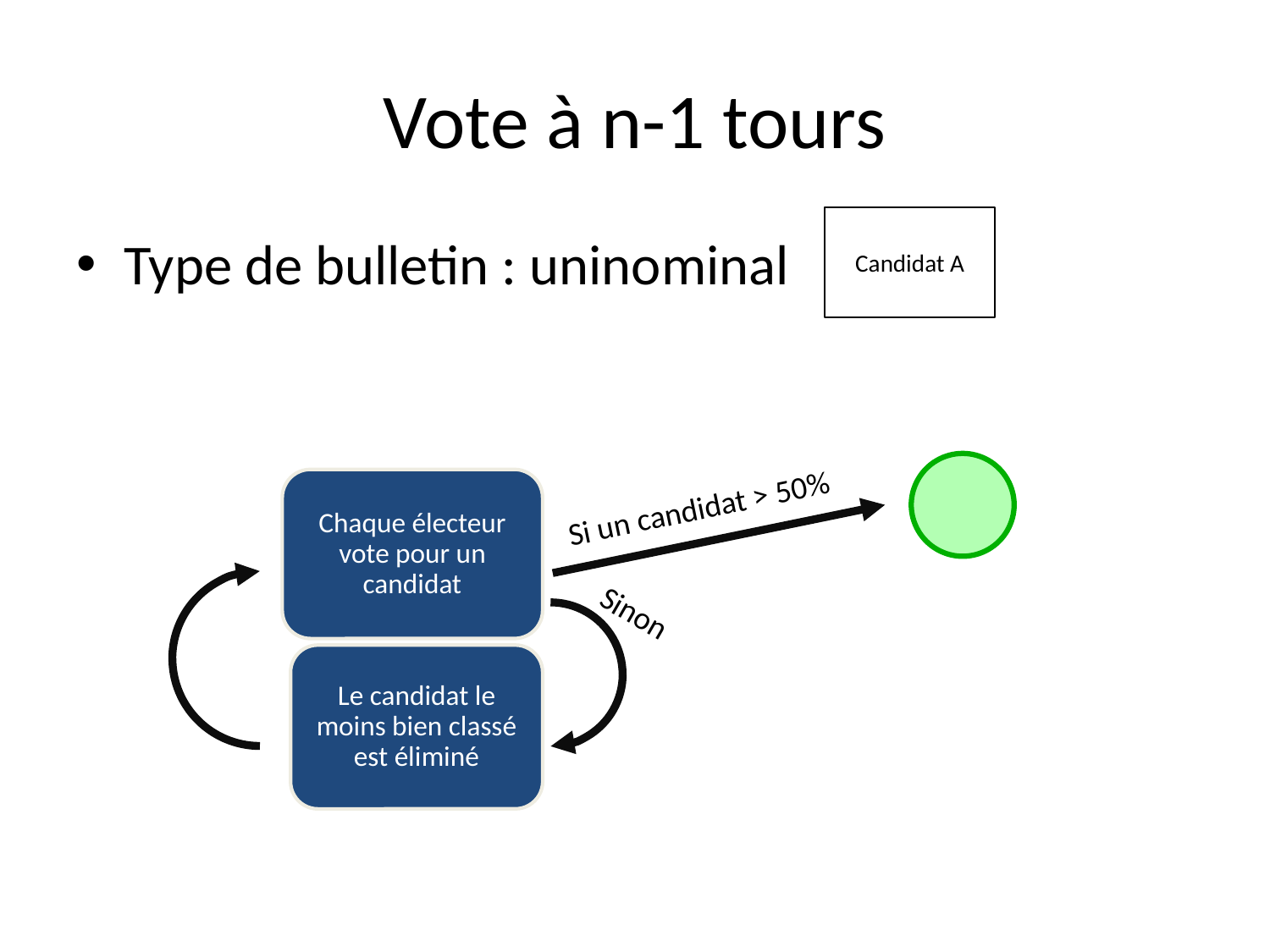

# Vote à n-1 tours
Candidat A
Type de bulletin : uninominal

Chaque électeur vote pour un candidat
Si un candidat > 50%

Sinon

Le candidat le moins bien classé est éliminé